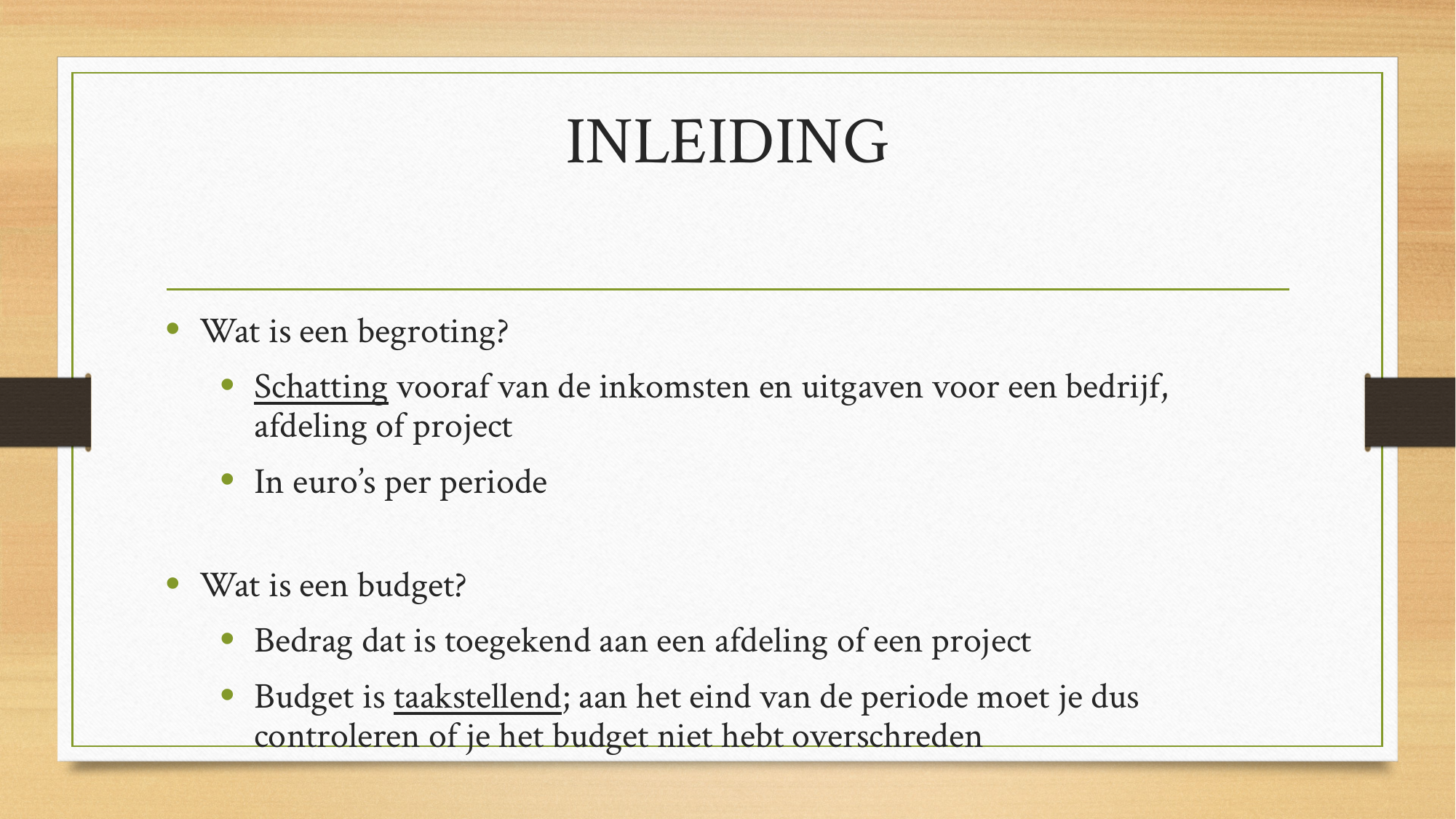

# INLEIDING
Wat is een begroting?
Schatting vooraf van de inkomsten en uitgaven voor een bedrijf, afdeling of project
In euro’s per periode

Wat is een budget?
Bedrag dat is toegekend aan een afdeling of een project
Budget is taakstellend; aan het eind van de periode moet je dus controleren of je het budget niet hebt overschreden